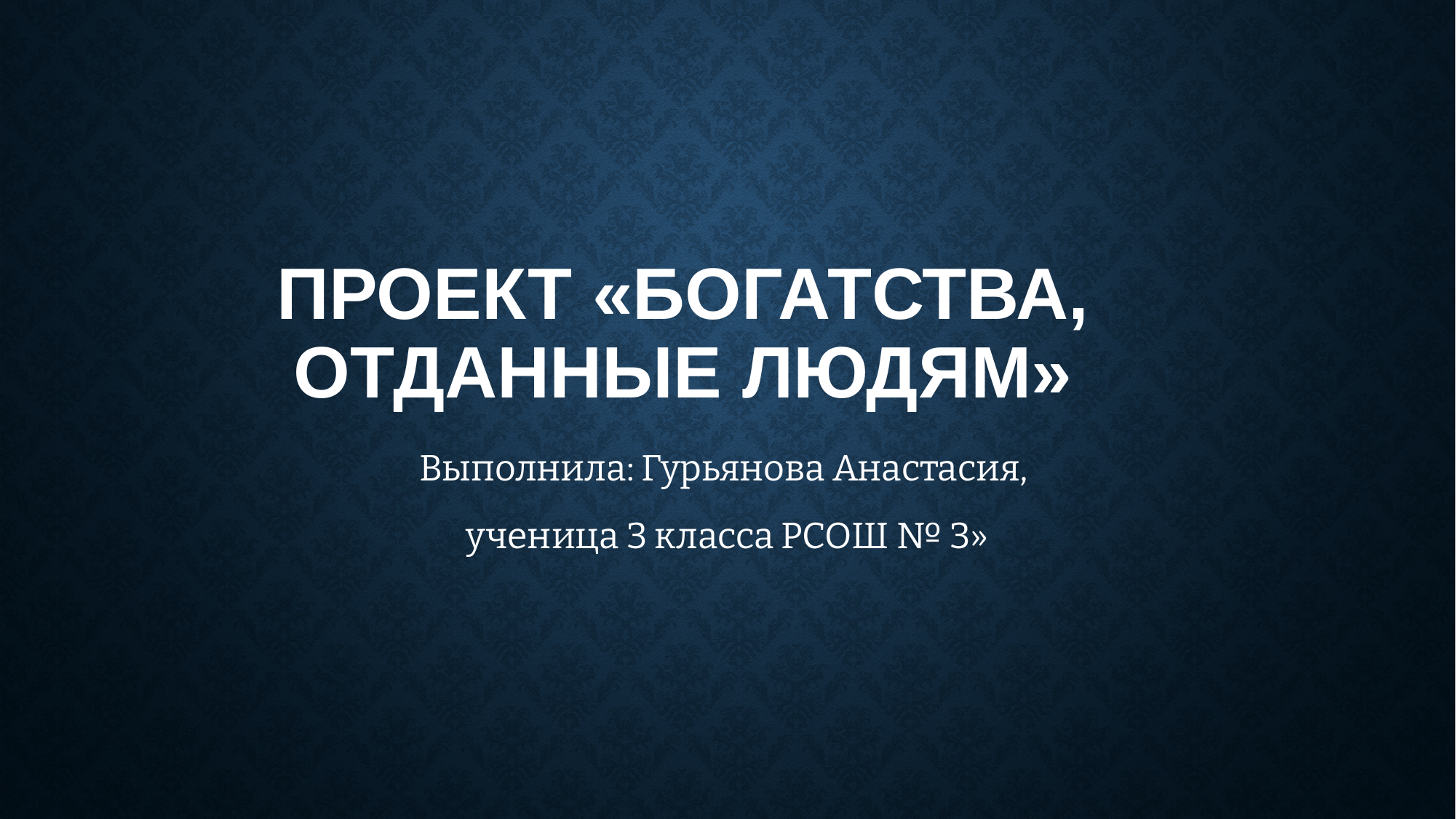

# ПРОЕКТ «Богатства, отданные людям»
Выполнила: Гурьянова Анастасия,
ученица 3 класса РСОШ № 3»